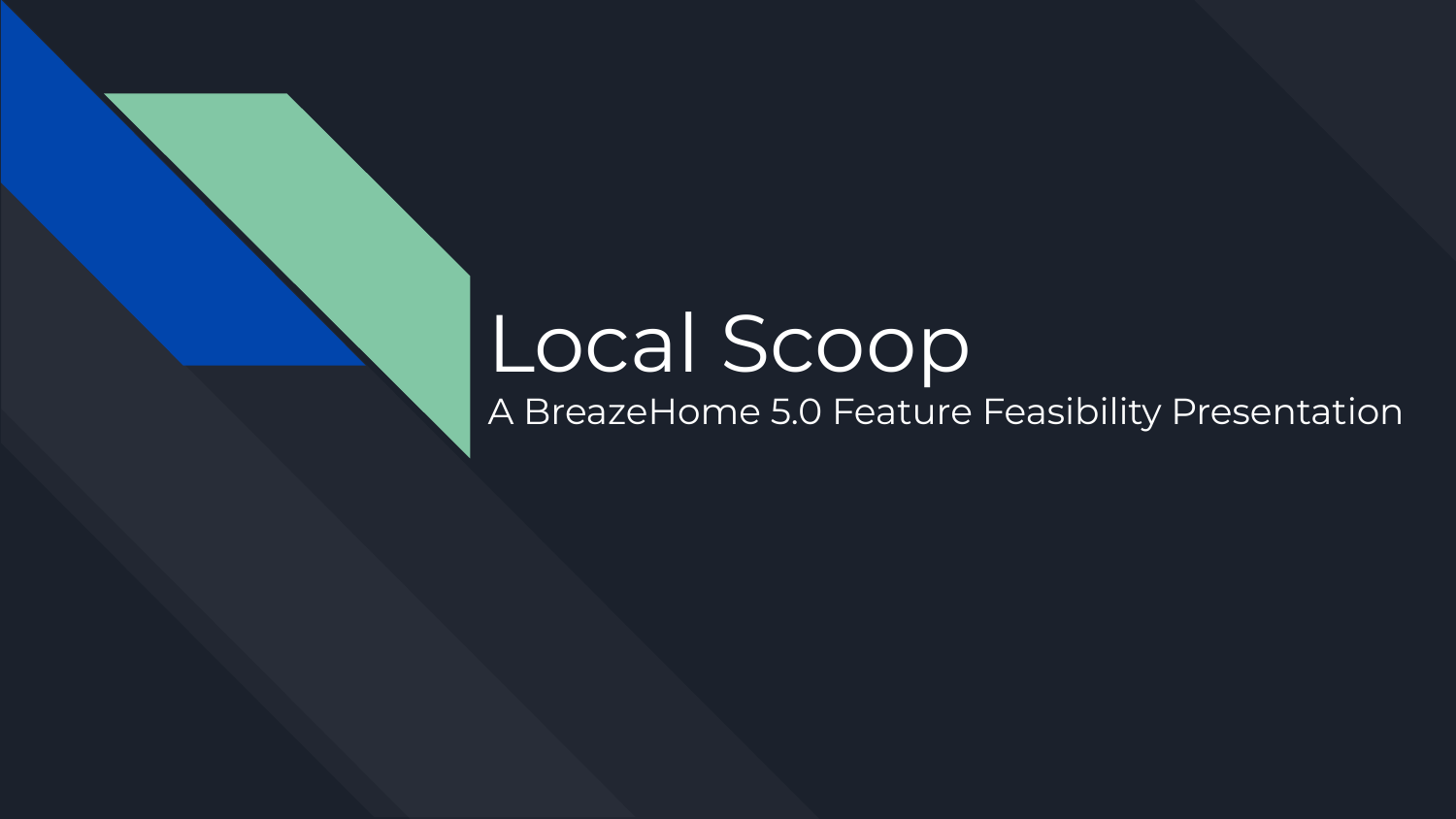

# Local Scoop
A BreazeHome 5.0 Feature Feasibility Presentation